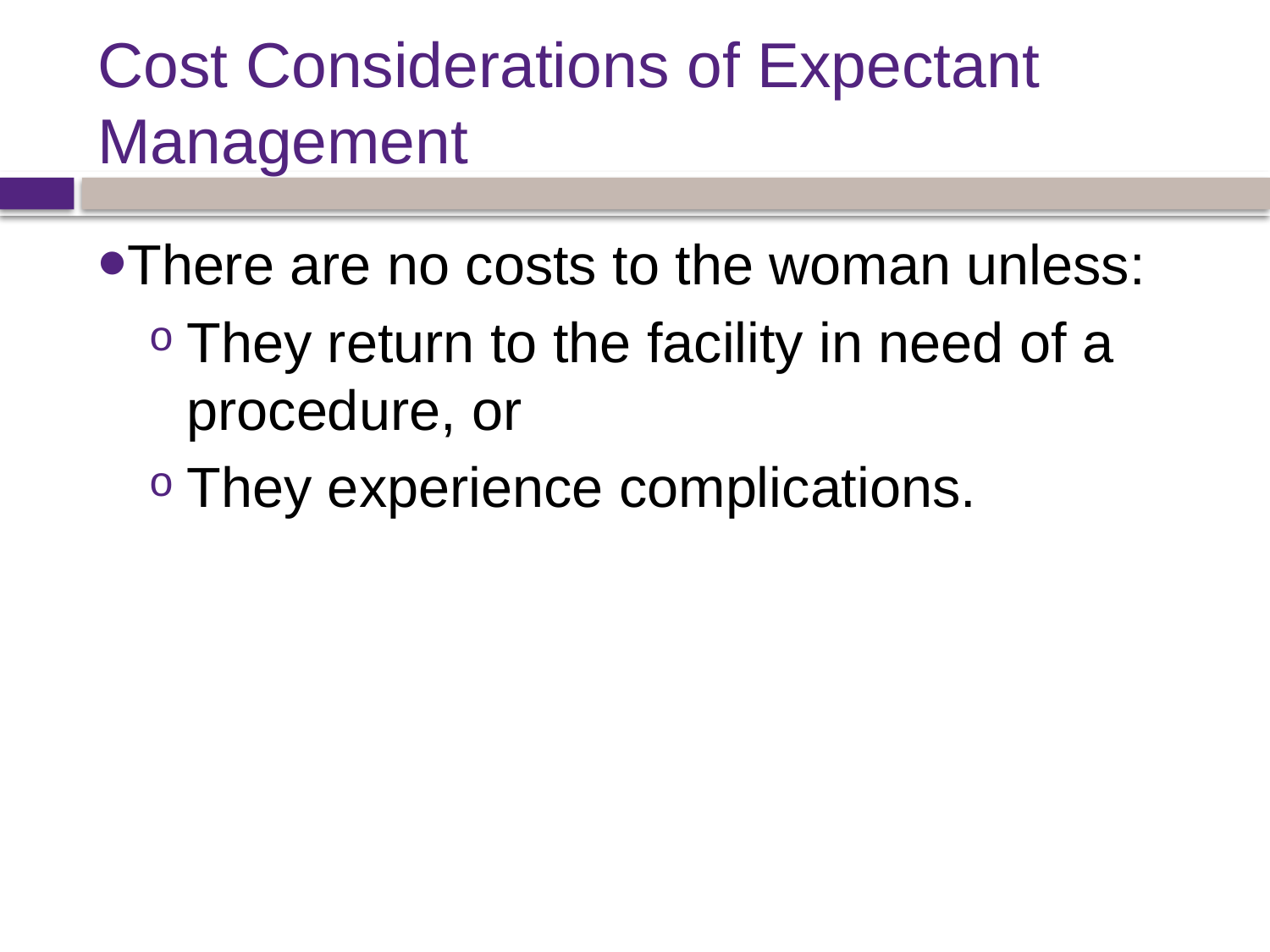

# Cost Considerations of Expectant Management
There are no costs to the woman unless:
They return to the facility in need of a procedure, or
They experience complications.